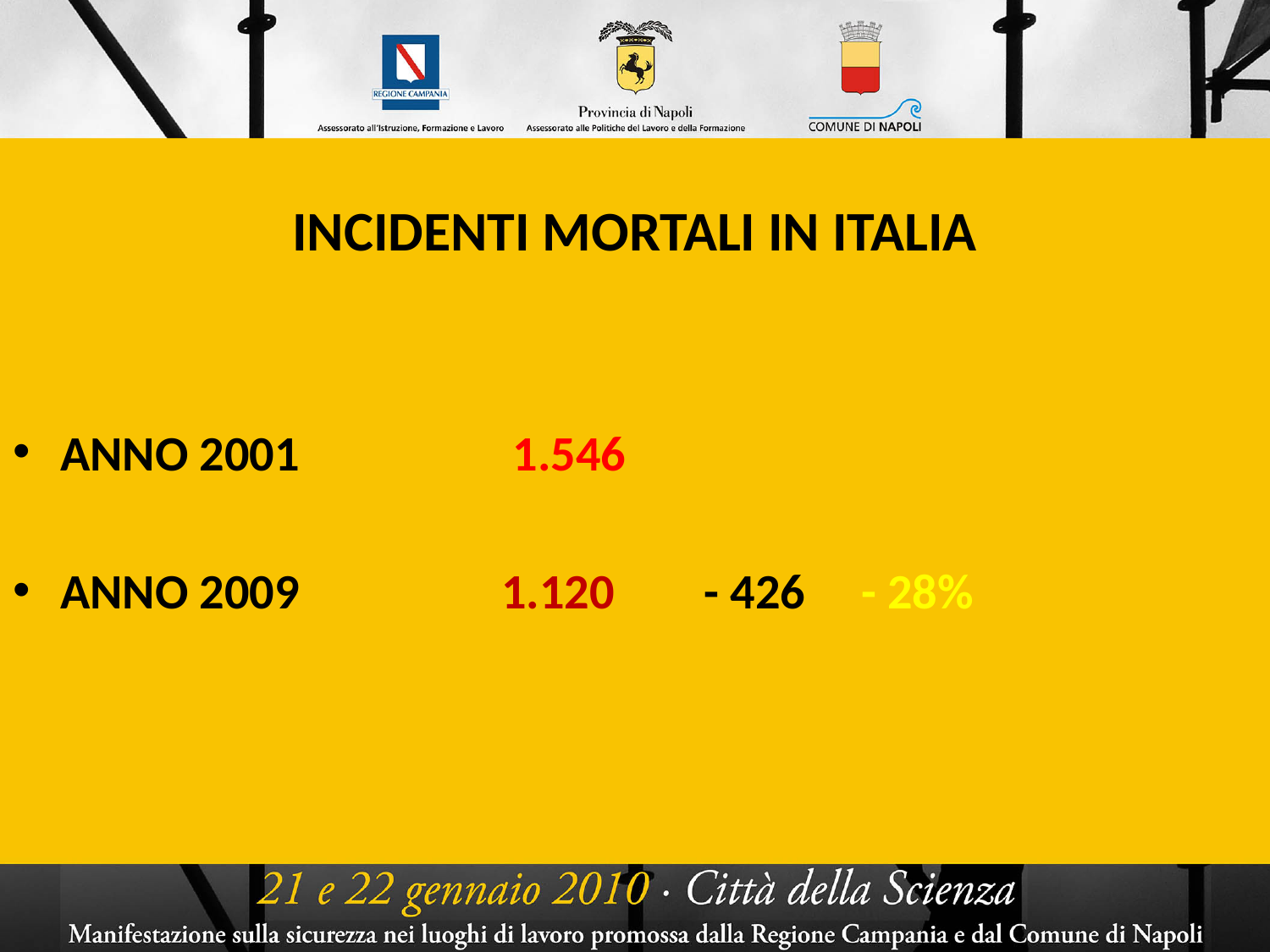

# INCIDENTI MORTALI IN ITALIA

ANNO 2001                   1.546

ANNO 2009                  1.120        - 426     - 28%